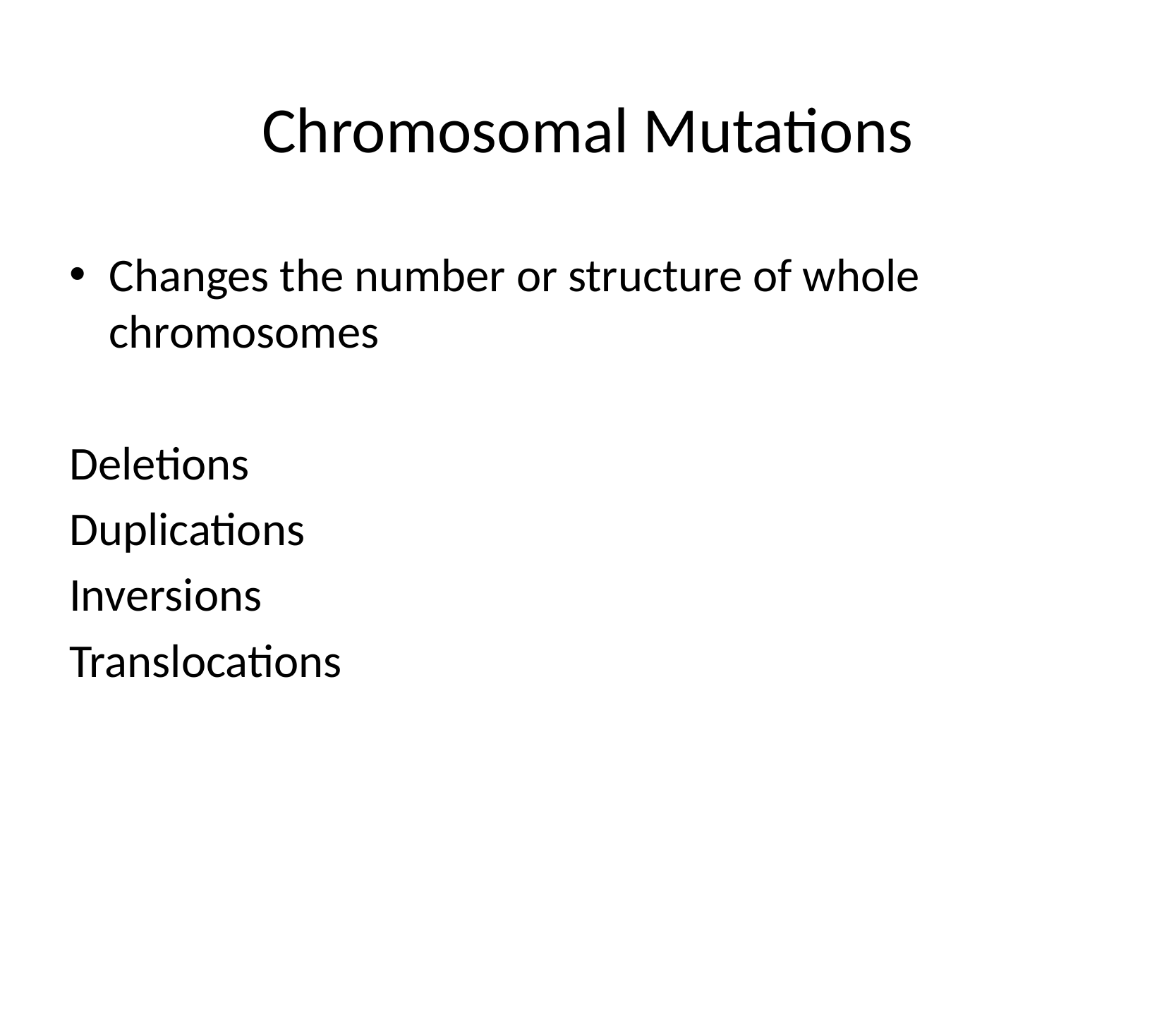

# Chromosomal Mutations
Changes the number or structure of whole chromosomes

Deletions
Duplications
Inversions
Translocations